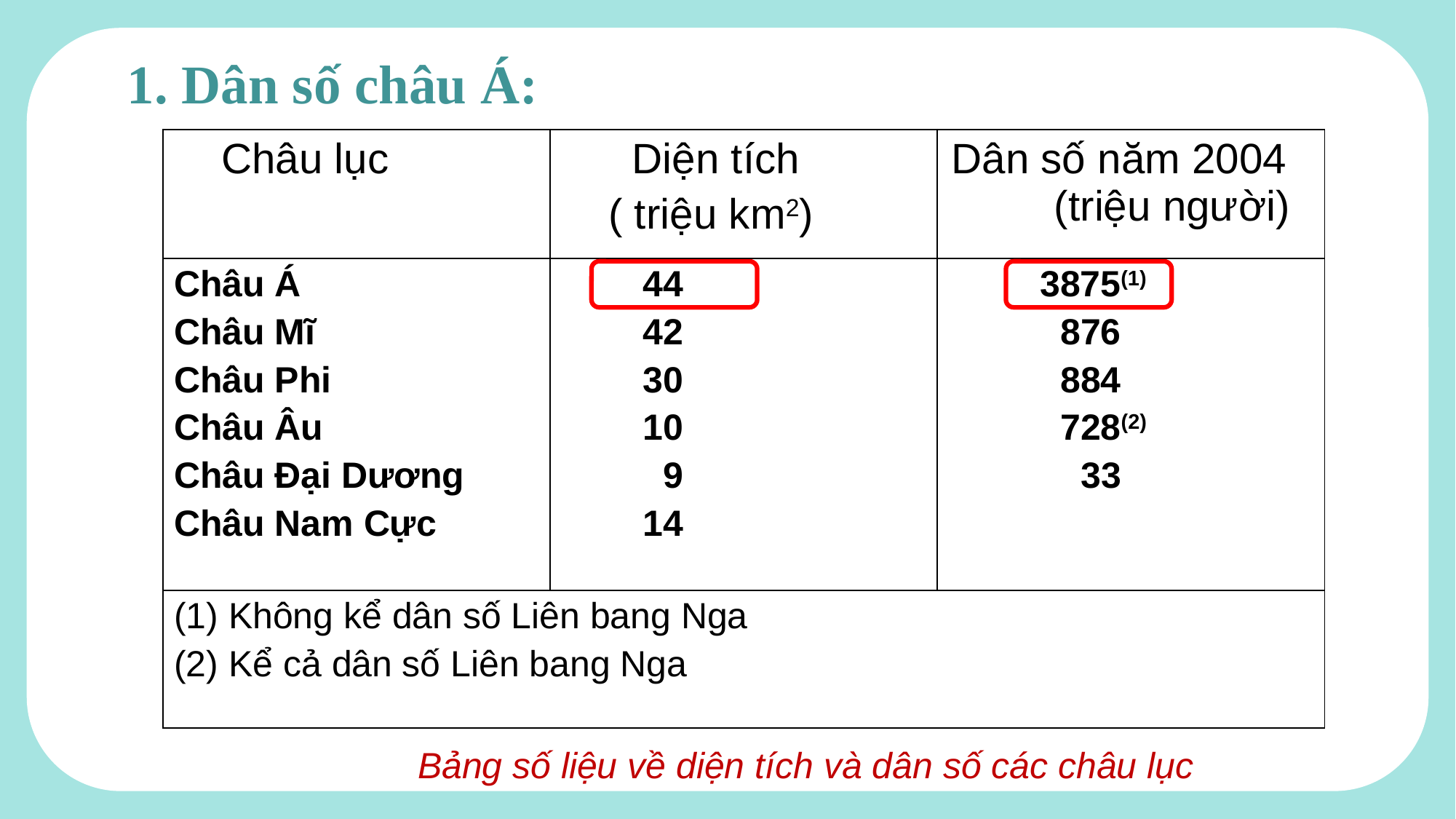

1. Dân số châu Á:
| Châu lục | Diện tích ( triệu km2) | Dân số năm 2004 (triệu người) |
| --- | --- | --- |
| Châu Á Châu Mĩ Châu Phi Châu Âu Châu Đại Dương Châu Nam Cực | 44 42 30 10 9 14 | 3875(1) 876 884 728(2) 33 |
| (1) Không kể dân số Liên bang Nga (2) Kể cả dân số Liên bang Nga |  |  |

Bảng số liệu về diện tích và dân số các châu lục